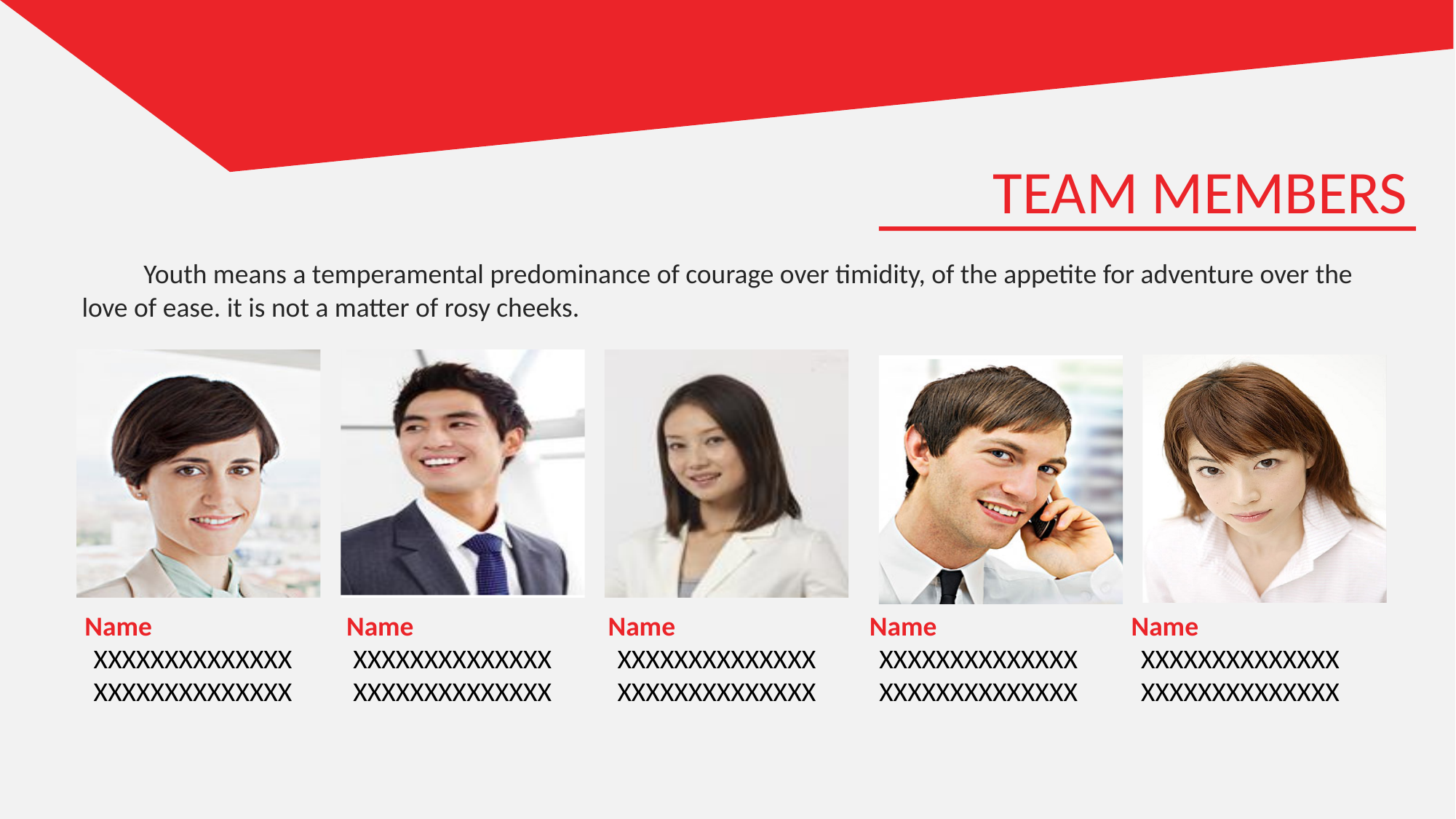

TEAM MEMBERS

          Youth means a temperamental predominance of courage over timidity, of the appetite for adventure over the love of ease. it is not a matter of rosy cheeks.

Name
XXXXXXXXXXXXXX
XXXXXXXXXXXXXX
Name
XXXXXXXXXXXXXX
XXXXXXXXXXXXXX
Name
XXXXXXXXXXXXXX
XXXXXXXXXXXXXX
Name
XXXXXXXXXXXXXX
XXXXXXXXXXXXXX
Name
XXXXXXXXXXXXXX
XXXXXXXXXXXXXX